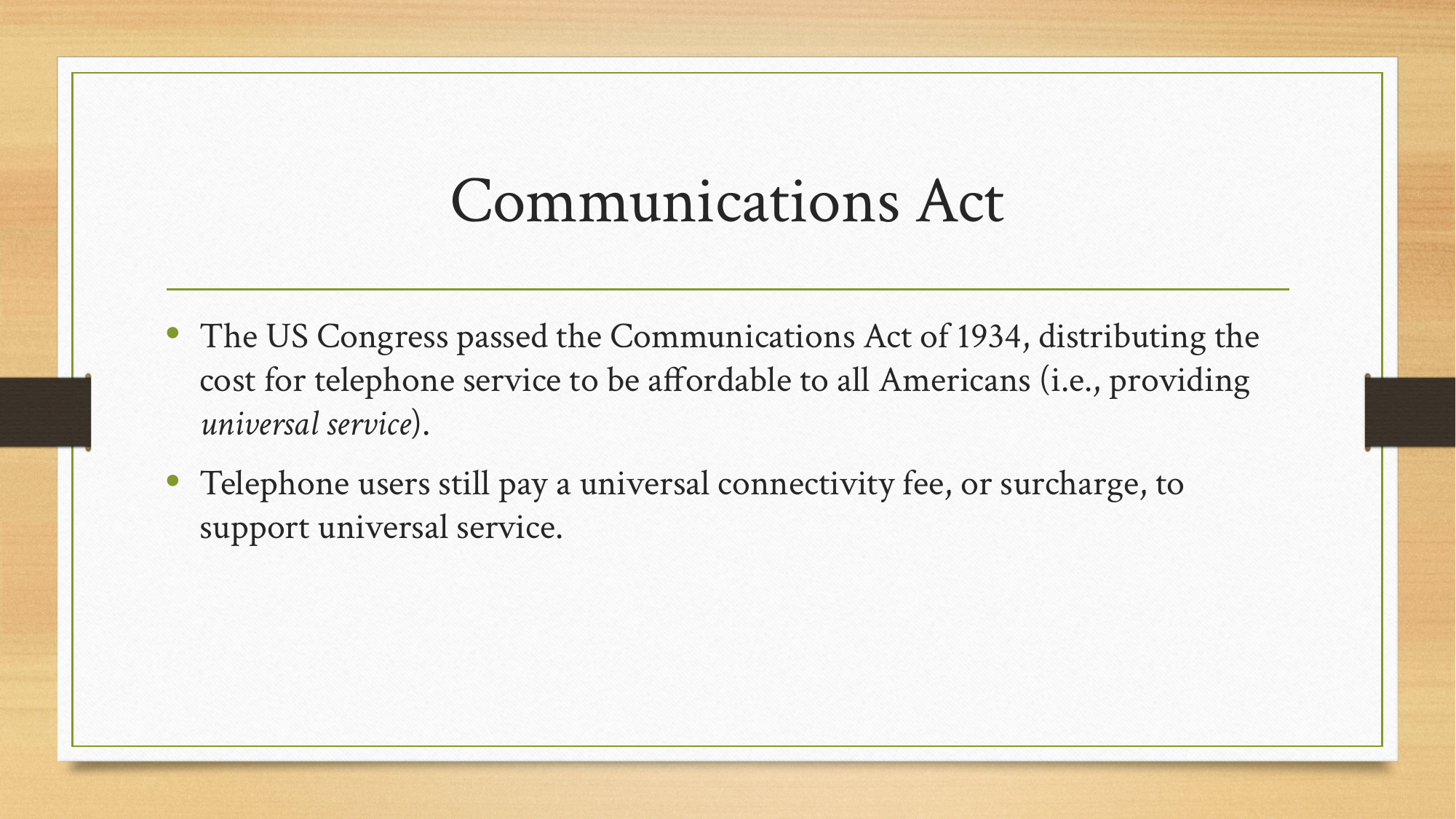

# Communications Act
The US Congress passed the Communications Act of 1934, distributing the cost for telephone service to be affordable to all Americans (i.e., providing universal service).
Telephone users still pay a universal connectivity fee, or surcharge, to support universal service.